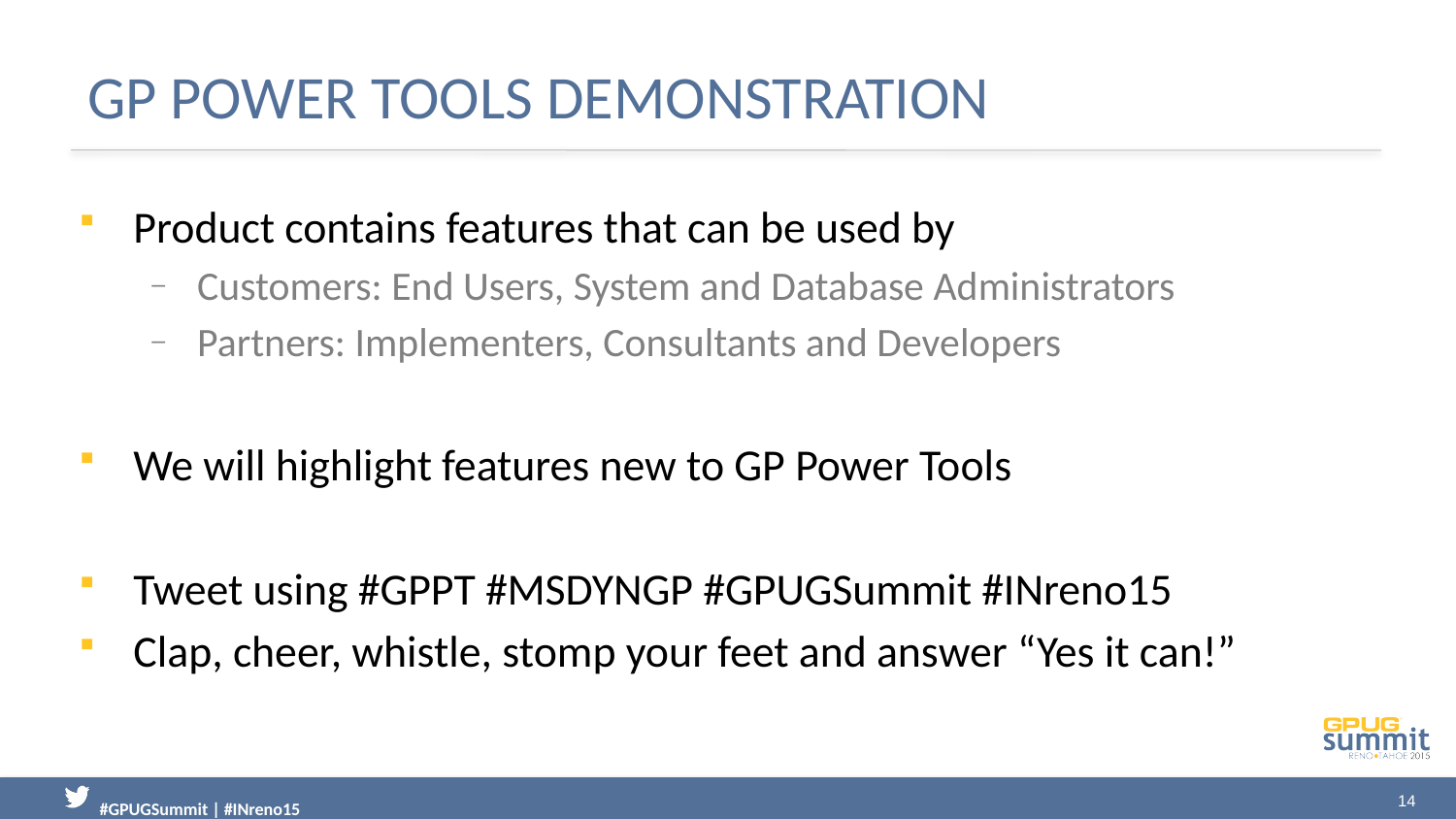

# GP Power Tools Demonstration
Product contains features that can be used by
Customers: End Users, System and Database Administrators
Partners: Implementers, Consultants and Developers

We will highlight features new to GP Power Tools

Tweet using #GPPT #MSDYNGP #GPUGSummit #INreno15
Clap, cheer, whistle, stomp your feet and answer “Yes it can!”

14